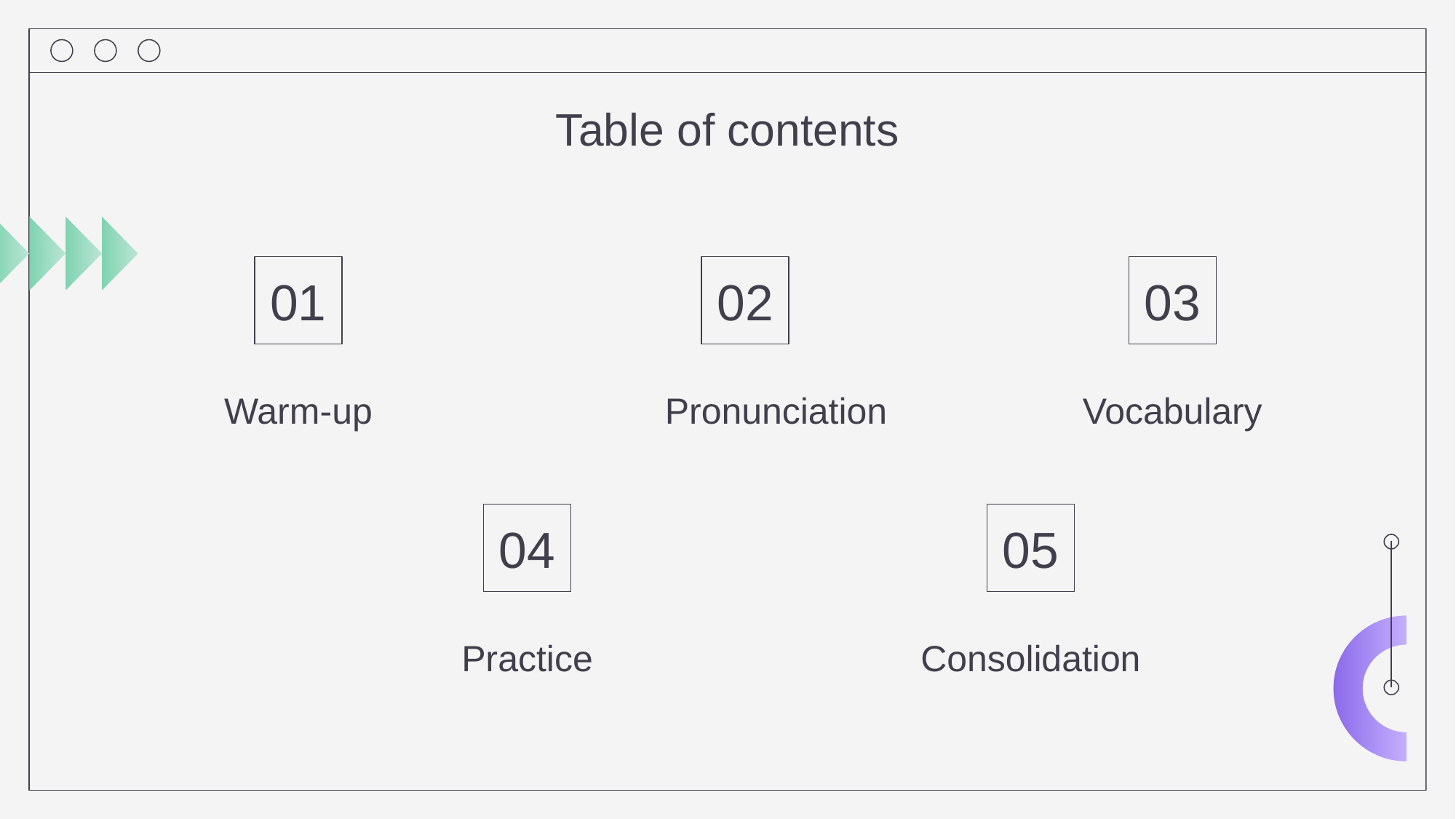

# Table of contents
01
02
03
Warm-up
Pronunciation
Vocabulary
04
05
Practice
Consolidation